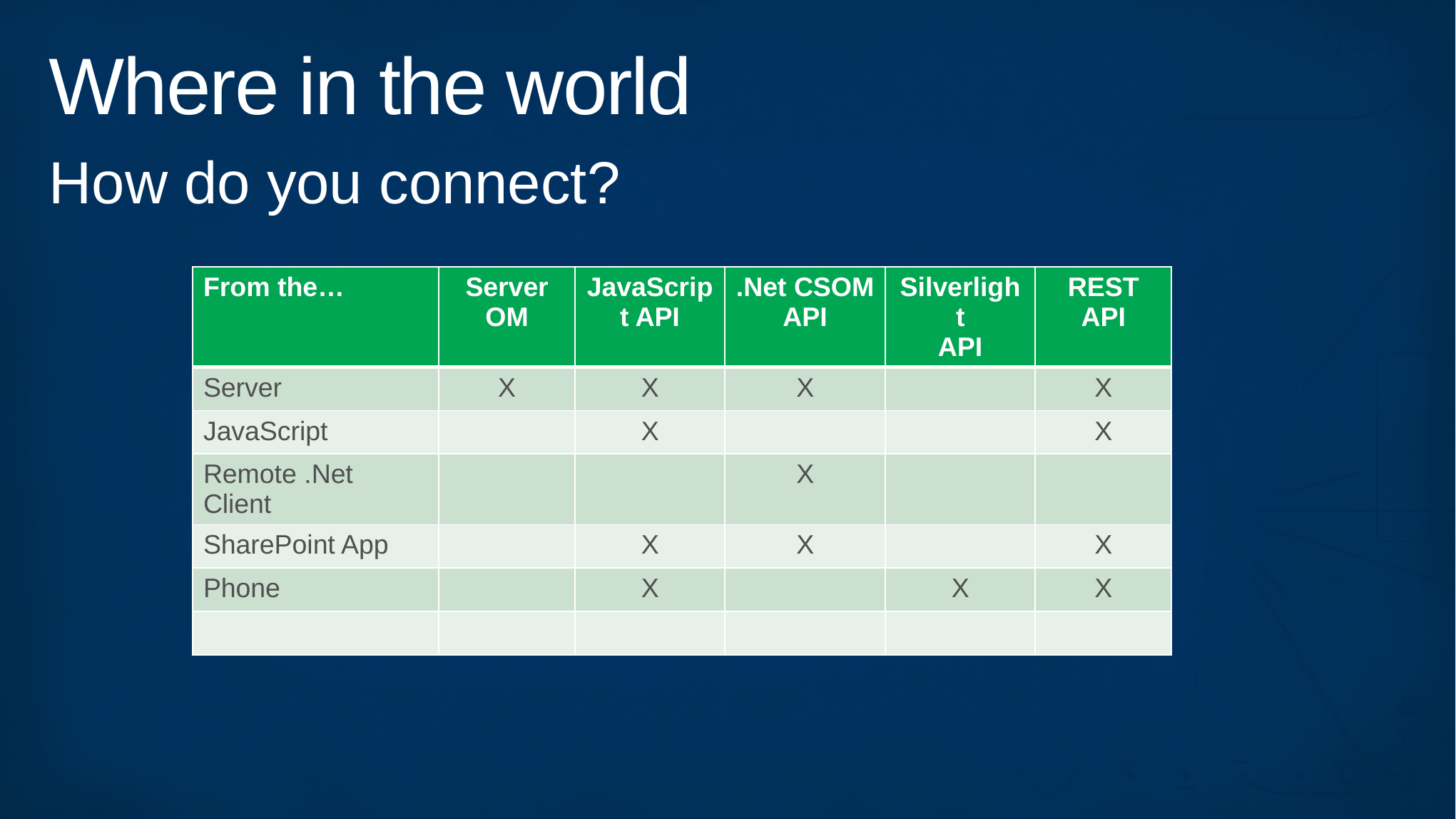

# Where in the world
How do you connect?

| From the… | Server OM | JavaScript API | .Net CSOM API | Silverlight API | REST API |
| --- | --- | --- | --- | --- | --- |
| Server | X | X | X |  | X |
| JavaScript |  | X |  |  | X |
| Remote .Net Client |  |  | X |  |  |
| SharePoint App |  | X | X |  | X |
| Phone |  | X |  | X | X |
|  |  |  |  |  |  |